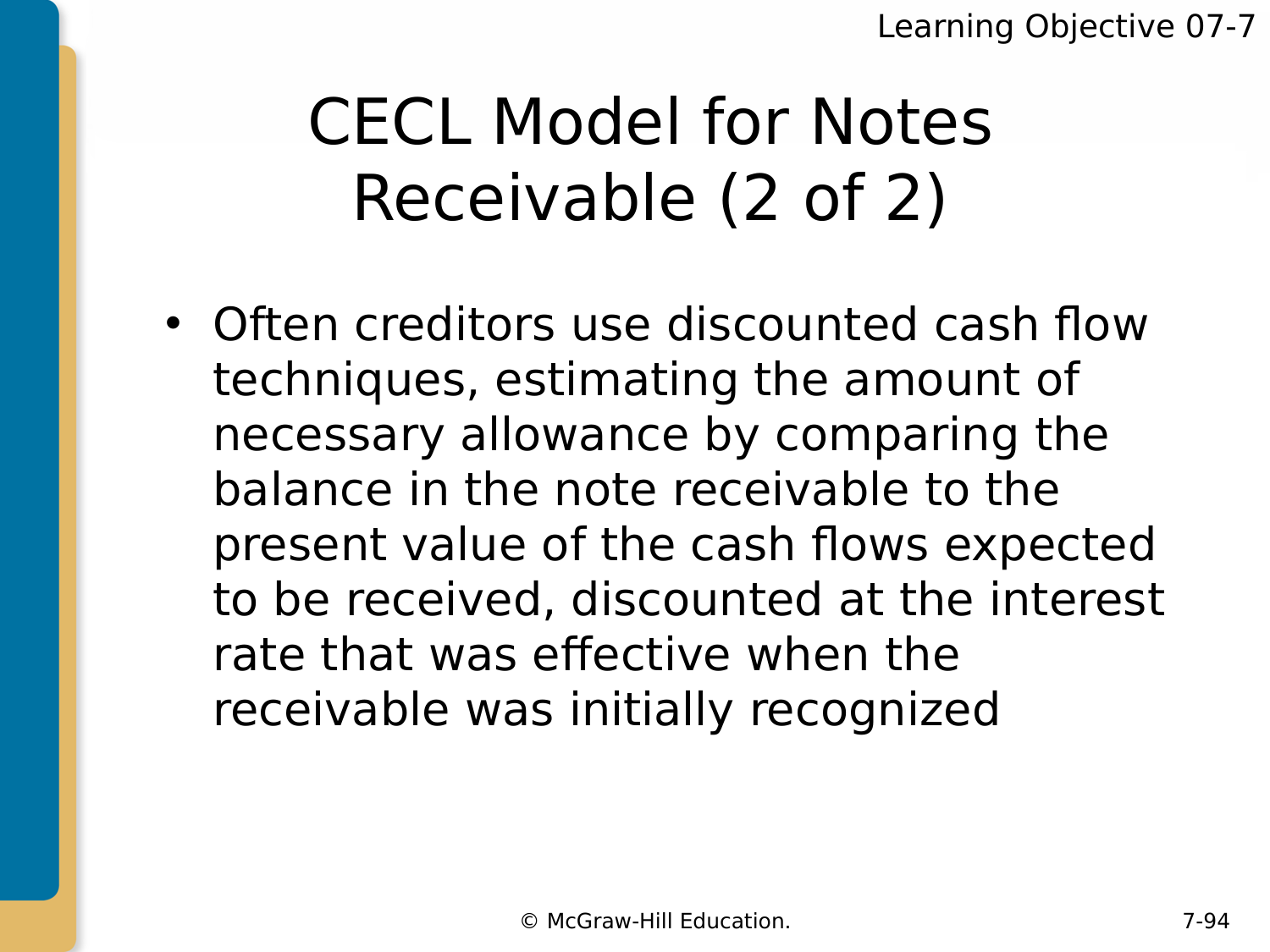

Learning Objective 07-7
# CECL Model for Notes Receivable (2 of 2)
Often creditors use discounted cash flow techniques, estimating the amount of necessary allowance by comparing the balance in the note receivable to the present value of the cash flows expected to be received, discounted at the interest rate that was effective when the receivable was initially recognized